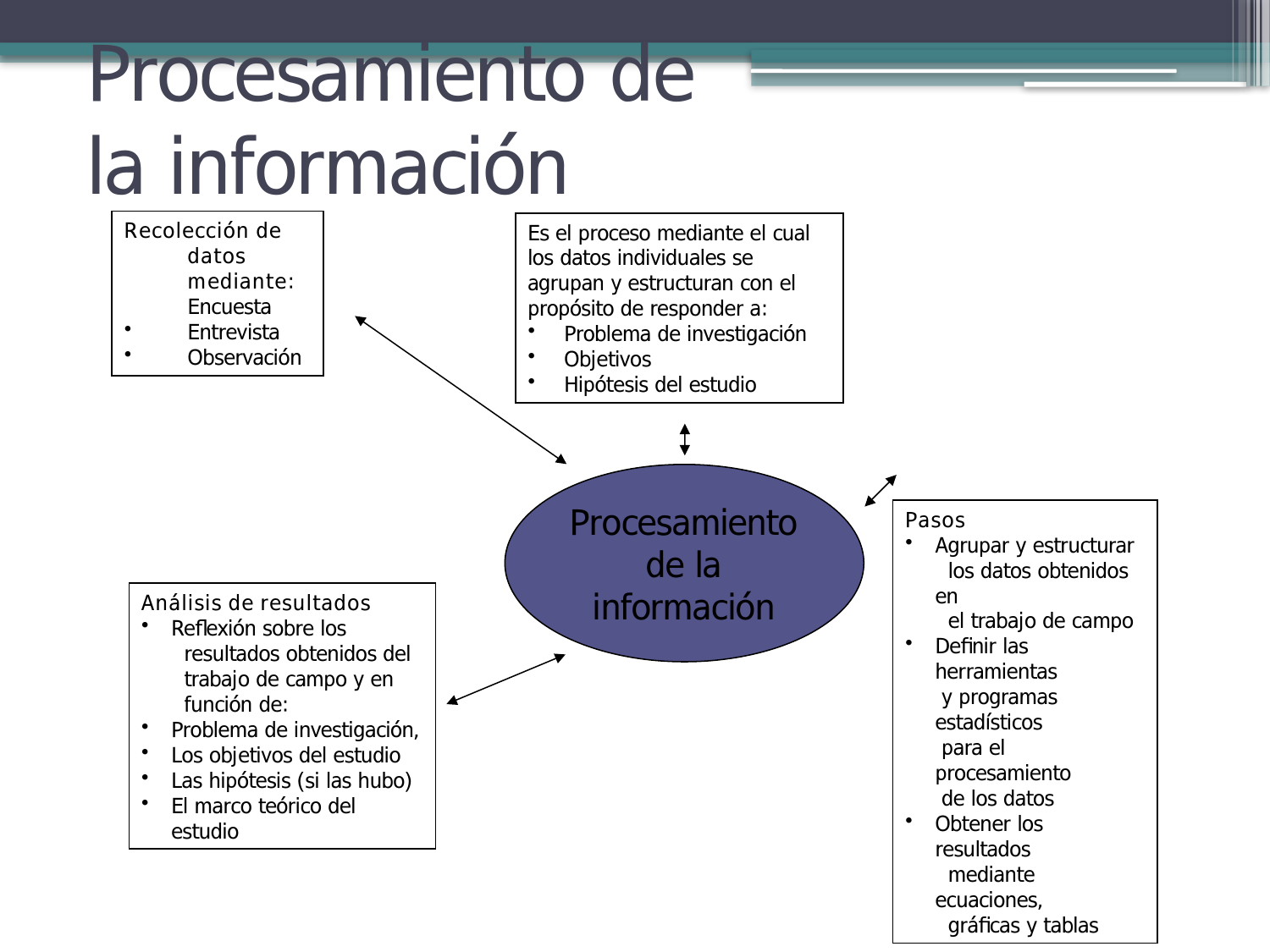

Procesamiento de
la información
Recolección de datos mediante: Encuesta
Entrevista
Observación
Es el proceso mediante el cual los datos individuales se agrupan y estructuran con el propósito de responder a:
 Problema de investigación
 Objetivos
 Hipótesis del estudio

Procesamiento de la información

Pasos
Agrupar y estructurar
  los datos obtenidos en
  el trabajo de campo
Definir las herramientas
 y programas estadísticos
 para el procesamiento
 de los datos
Obtener los resultados
  mediante ecuaciones,
  gráficas y tablas
Análisis de resultados
Reflexión sobre los
  resultados obtenidos del
  trabajo de campo y en
  función de:
Problema de investigación,
Los objetivos del estudio
Las hipótesis (si las hubo)
El marco teórico del estudio